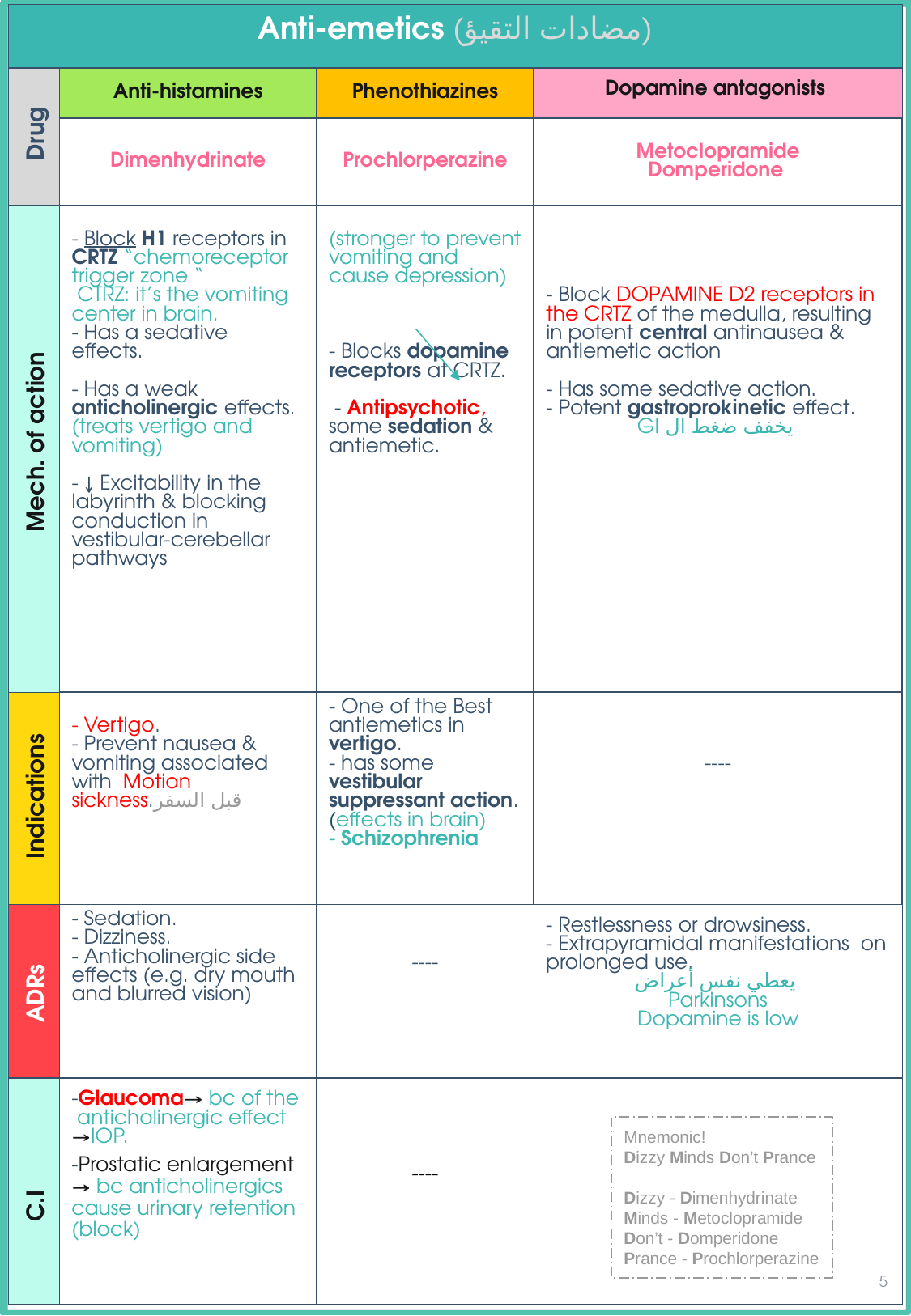

| Anti-emetics (مضادات التقيؤ) |  |  |  |
| --- | --- | --- | --- |
|  | Anti-histamines | Phenothiazines | Dopamine antagonists |
|  | Dimenhydrinate | Prochlorperazine | Metoclopramide Domperidone |
|  | - Block H1 receptors in CRTZ “chemoreceptor trigger zone “ CTRZ: it’s the vomiting center in brain. - Has a sedative effects. - Has a weak anticholinergic effects. (treats vertigo and vomiting) - ↓ Excitability in the labyrinth & blocking conduction in vestibular-cerebellar pathways | (stronger to prevent vomiting and cause depression) - Blocks dopamine receptors at CRTZ. - Antipsychotic, some sedation & antiemetic. | - Block DOPAMINE D2 receptors in the CRTZ of the medulla, resulting in potent central antinausea & antiemetic action - Has some sedative action. - Potent gastroprokinetic effect. GI يخفف ضغط ال |
|  | - Vertigo. - Prevent nausea & vomiting associated with Motion sickness.قبل السفر | - One of the Best antiemetics in vertigo. - has some vestibular suppressant action. (effects in brain) - Schizophrenia | ---- |
|  | - Sedation. - Dizziness. - Anticholinergic side effects (e.g. dry mouth and blurred vision) | ---- | - Restlessness or drowsiness. - Extrapyramidal manifestations on prolonged use. يعطي نفس أعراض Parkinsons Dopamine is low |
|  | -Glaucoma→ bc of the anticholinergic effect →IOP. -Prostatic enlargement → bc anticholinergics cause urinary retention (block) | ---- |  |
Drug
Mech. of action

Indications

ADRs

Mnemonic!
Dizzy Minds Don’t Prance

Dizzy - Dimenhydrinate
Minds - Metoclopramide
Don’t - Domperidone
Prance - Prochlorperazine

C.I

5